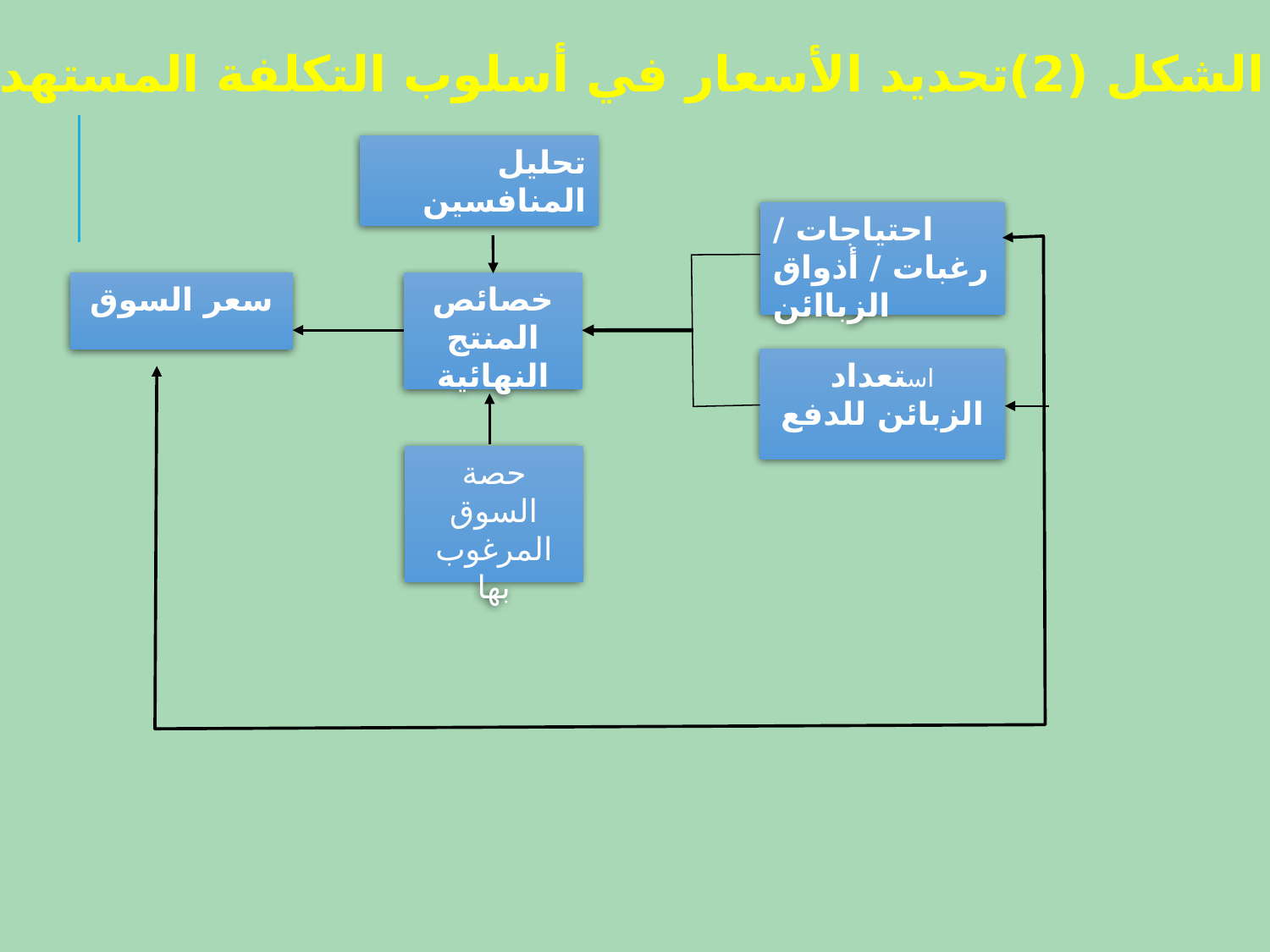

الشكل (2)تحديد الأسعار في أسلوب التكلفة المستهدفة
تحليل المنافسين
احتياجات / رغبات / أذواق الزباائن

خصائص المنتج النهائية
سعر السوق
استعداد الزبائن للدفع
حصة السوق المرغوب بها